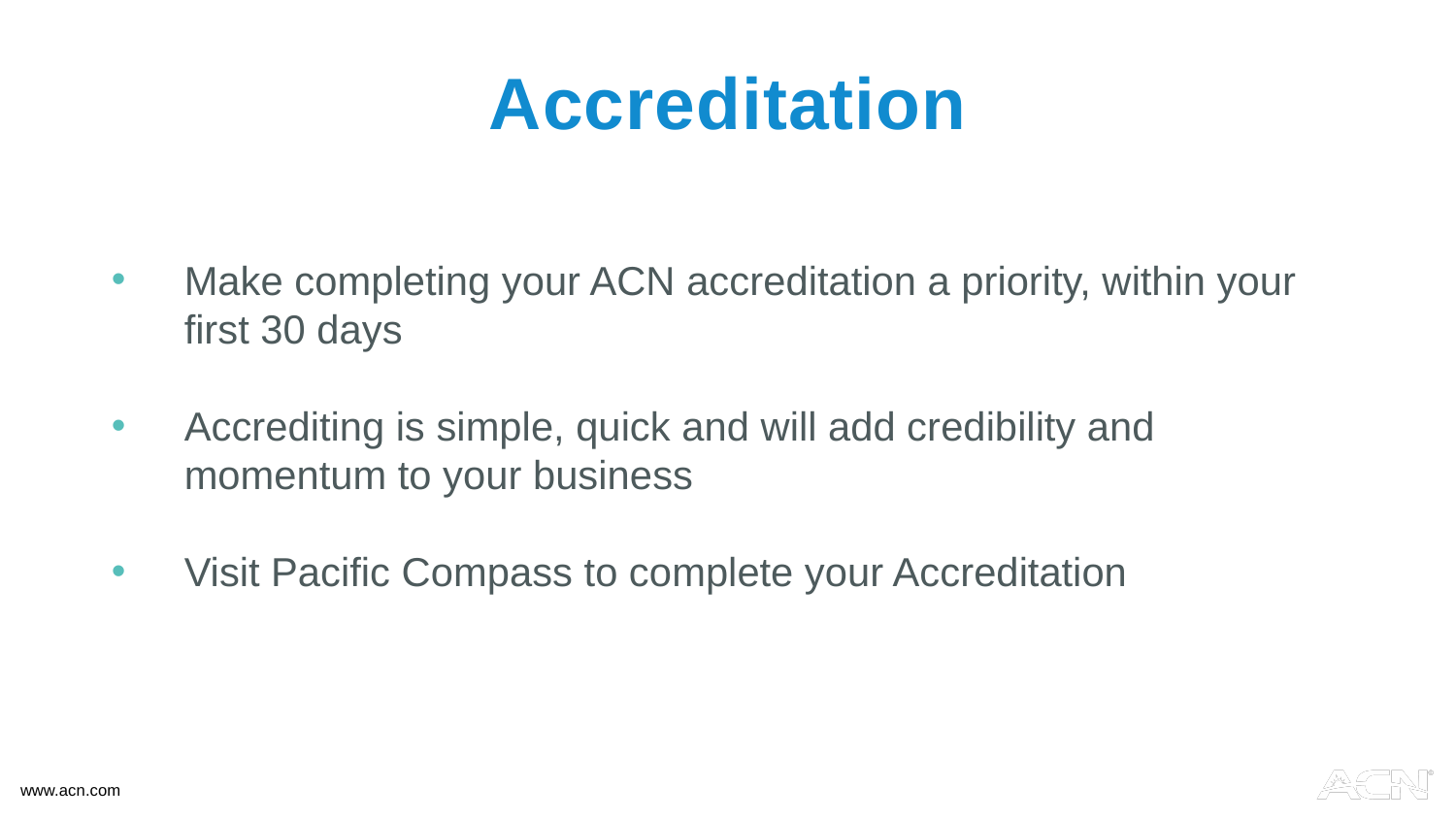

# Accreditation
Make completing your ACN accreditation a priority, within your first 30 days
Accrediting is simple, quick and will add credibility and momentum to your business
Visit Pacific Compass to complete your Accreditation